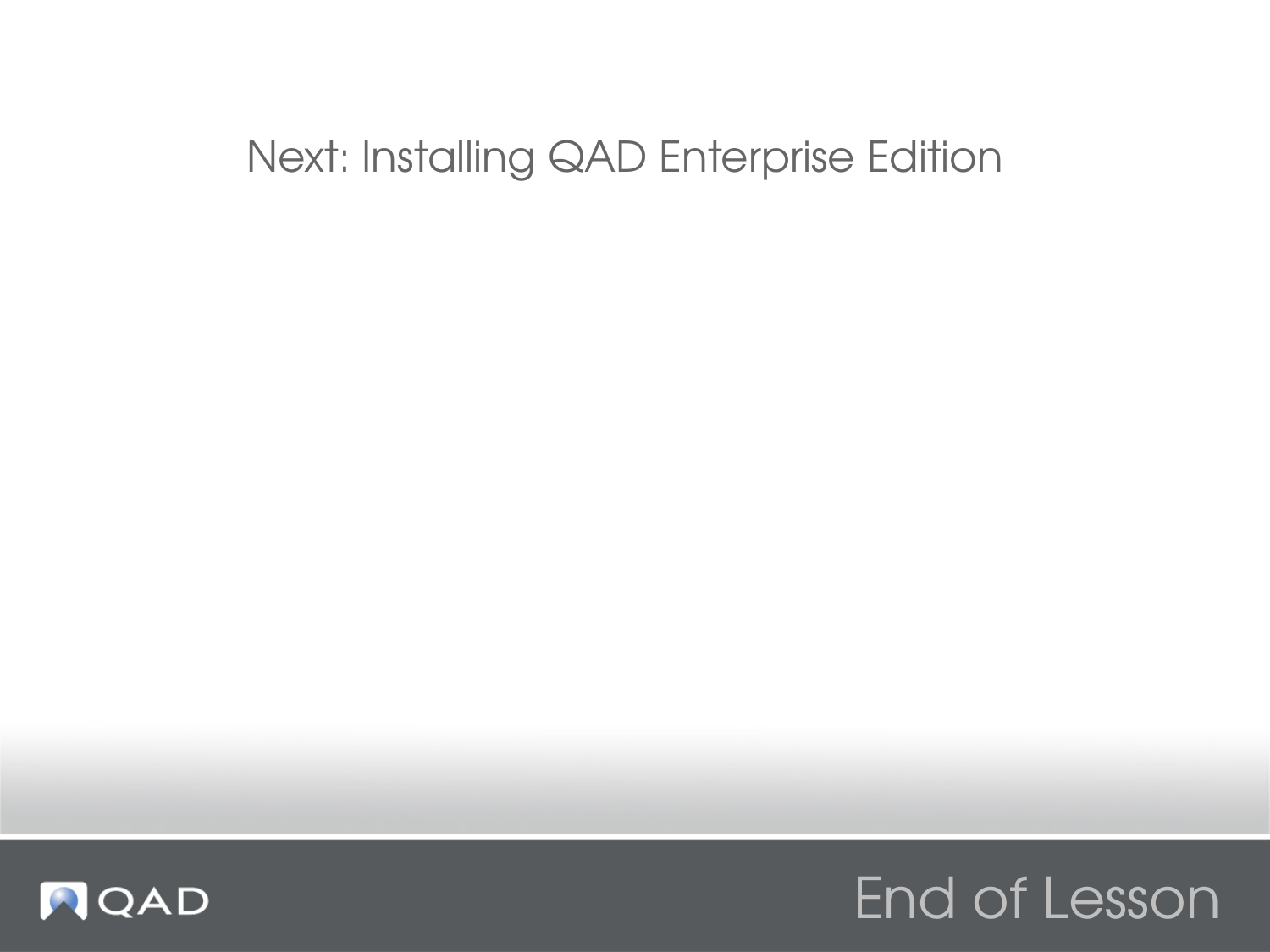

Next: Installing QAD Enterprise Edition
# End of Lesson